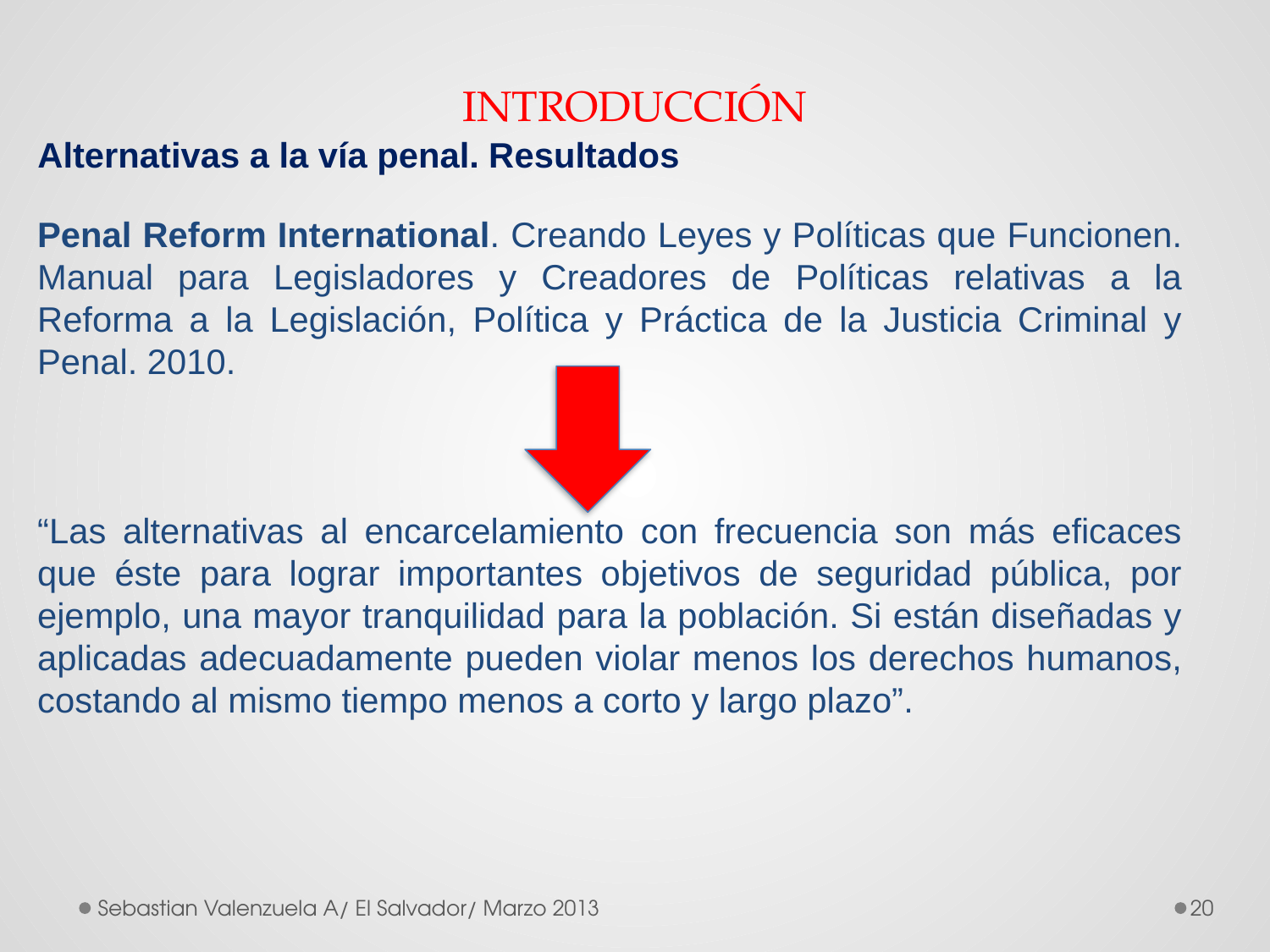

# INTRODUCCIÓN
Alternativas a la vía penal. Resultados

Penal Reform International. Creando Leyes y Políticas que Funcionen. Manual para Legisladores y Creadores de Políticas relativas a la Reforma a la Legislación, Política y Práctica de la Justicia Criminal y Penal. 2010.

“Las alternativas al encarcelamiento con frecuencia son más eficaces que éste para lograr importantes objetivos de seguridad pública, por ejemplo, una mayor tranquilidad para la población. Si están diseñadas y aplicadas adecuadamente pueden violar menos los derechos humanos, costando al mismo tiempo menos a corto y largo plazo”.

Sebastian Valenzuela A/ El Salvador/ Marzo 2013
20